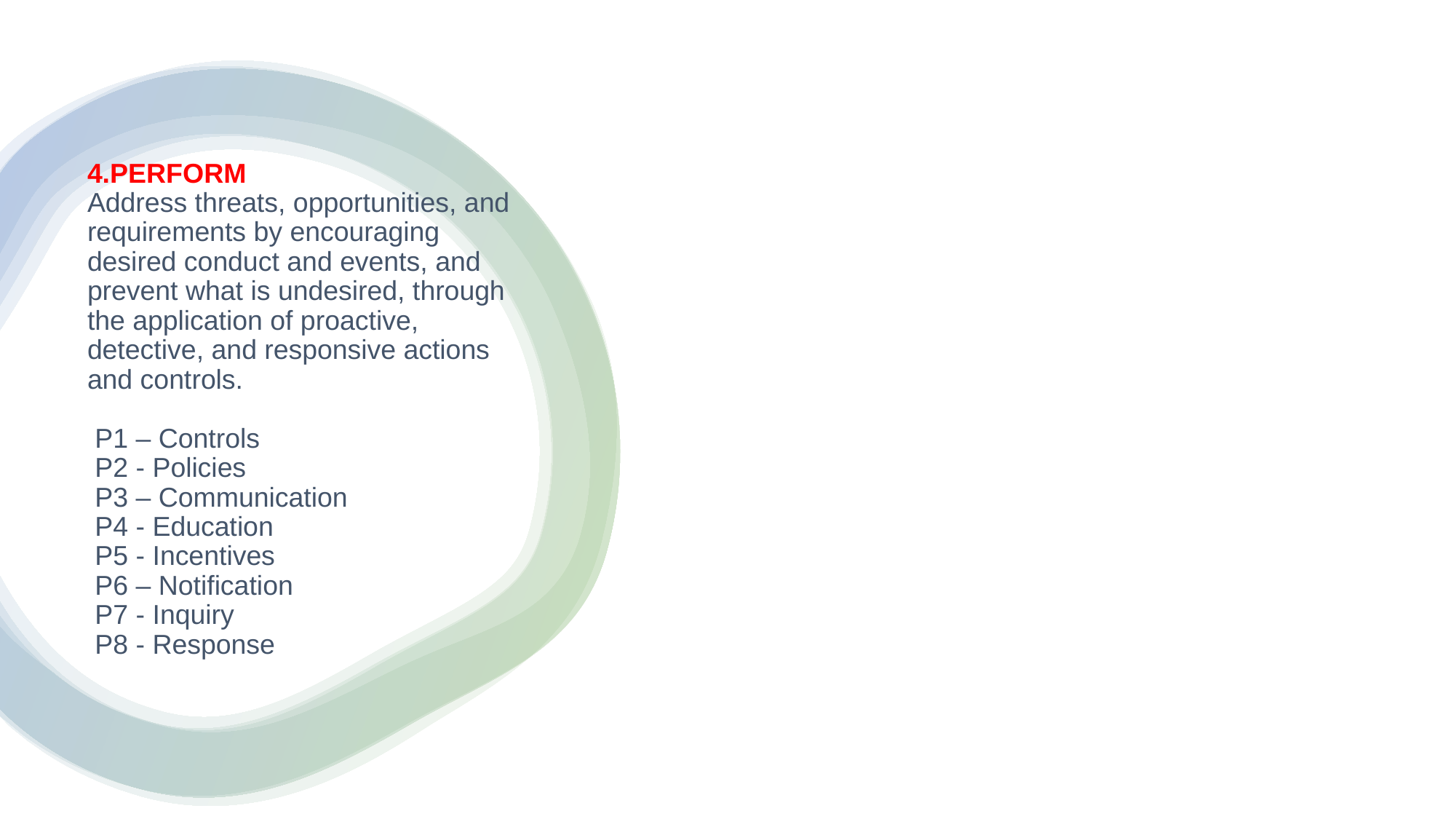

# 4.PERFORM Address threats, opportunities, and requirements by encouraging desired conduct and events, and prevent what is undesired, through the application of proactive, detective, and responsive actions and controls. P1 – Controls P2 - Policies P3 – Communication P4 - Education P5 - Incentives P6 – Notification P7 - Inquiry P8 - Response